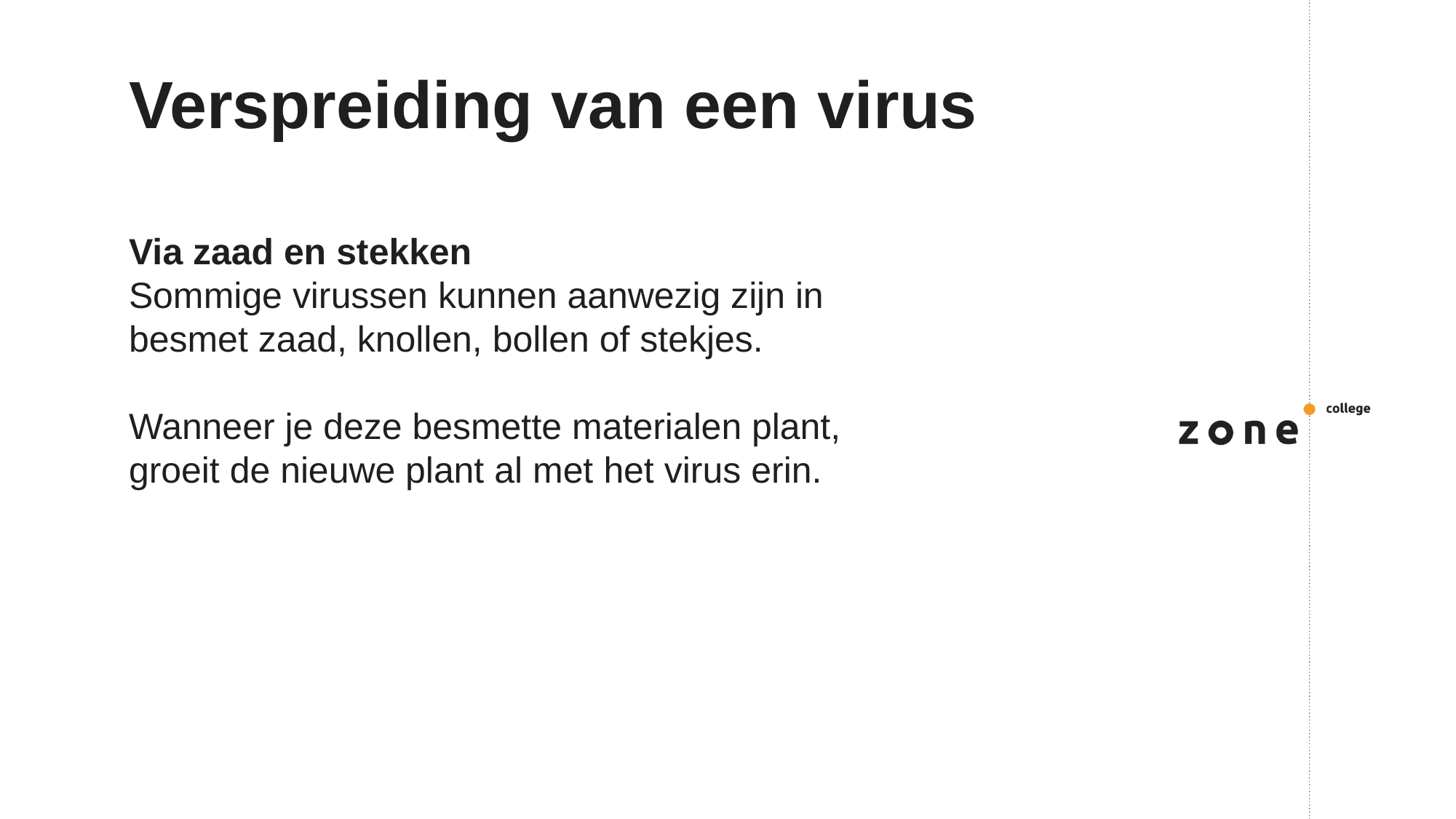

# Verspreiding van een virus
Via zaad en stekken
Sommige virussen kunnen aanwezig zijn in besmet zaad, knollen, bollen of stekjes.

Wanneer je deze besmette materialen plant, groeit de nieuwe plant al met het virus erin.